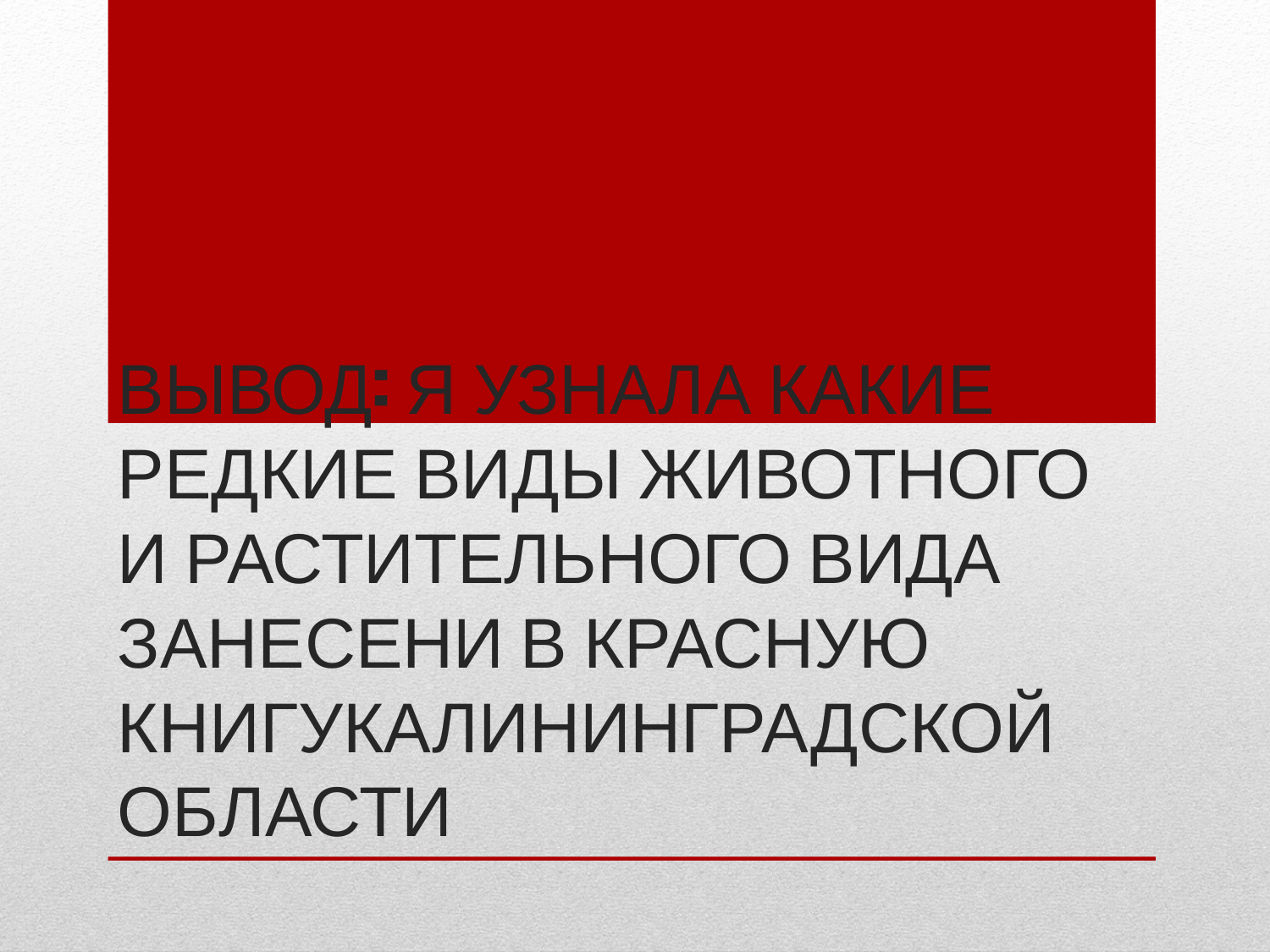

# ВЫВОД: Я УЗНАЛА КАКИЕ РЕДКИЕ ВИДЫ ЖИВОТНОГО И РАСТИТЕЛЬНОГО ВИДА ЗАНЕСЕНИ В КРАСНУЮ КНИГУКАЛИНИНГРАДСКОЙ ОБЛАСТИ